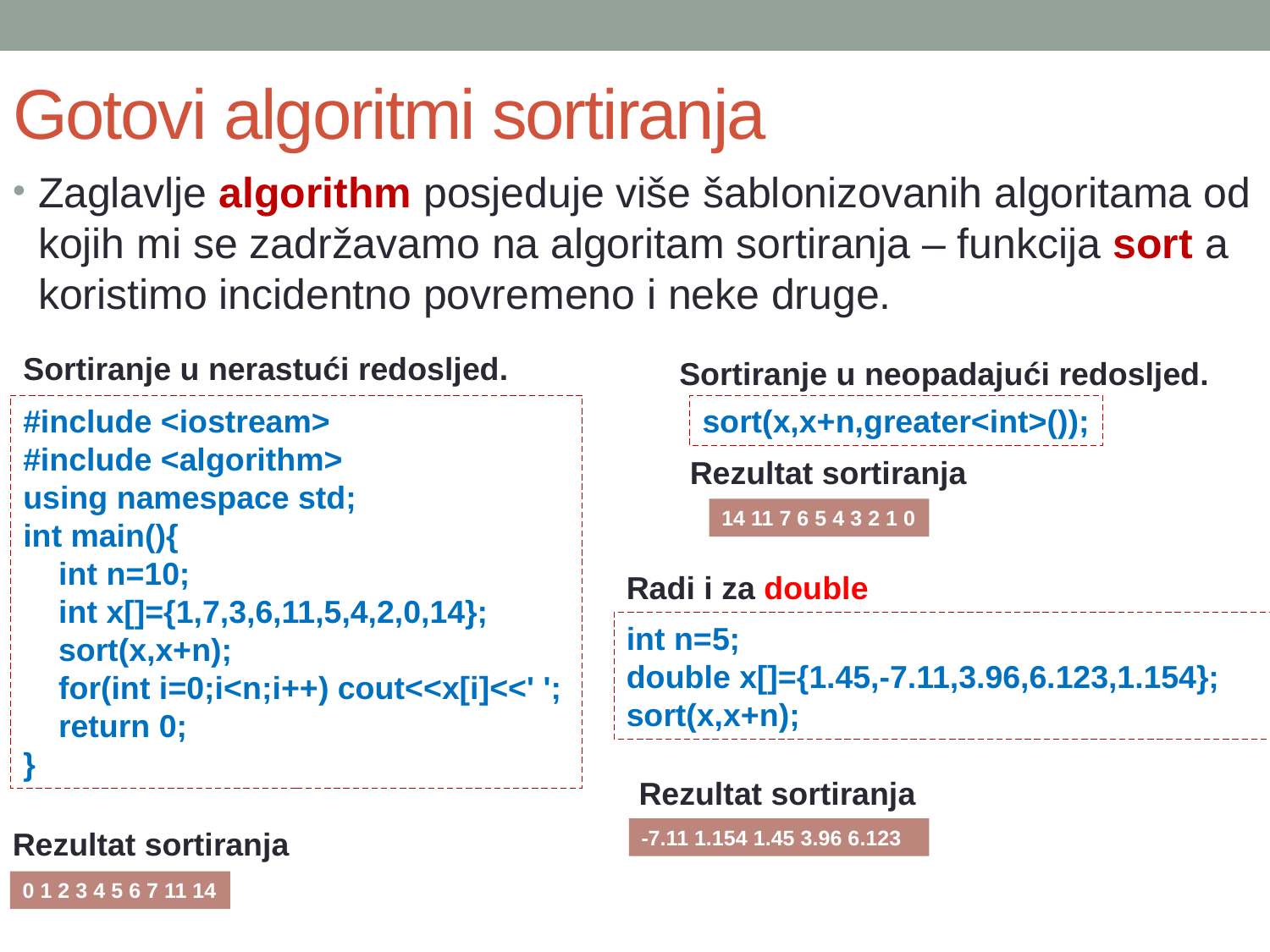

# Gotovi algoritmi sortiranja
Zaglavlje algorithm posjeduje više šablonizovanih algoritama od kojih mi se zadržavamo na algoritam sortiranja – funkcija sort a koristimo incidentno povremeno i neke druge.
Sortiranje u nerastući redosljed.
Sortiranje u neopadajući redosljed.
#include <iostream>
#include <algorithm>
using namespace std;
int main(){
    int n=10;
    int x[]={1,7,3,6,11,5,4,2,0,14};
    sort(x,x+n);
    for(int i=0;i<n;i++) cout<<x[i]<<' ';
    return 0;
}
sort(x,x+n,greater<int>());
Rezultat sortiranja
14 11 7 6 5 4 3 2 1 0
Radi i za double
int n=5;
double x[]={1.45,-7.11,3.96,6.123,1.154};
sort(x,x+n);
Rezultat sortiranja
Rezultat sortiranja
-7.11 1.154 1.45 3.96 6.123
0 1 2 3 4 5 6 7 11 14